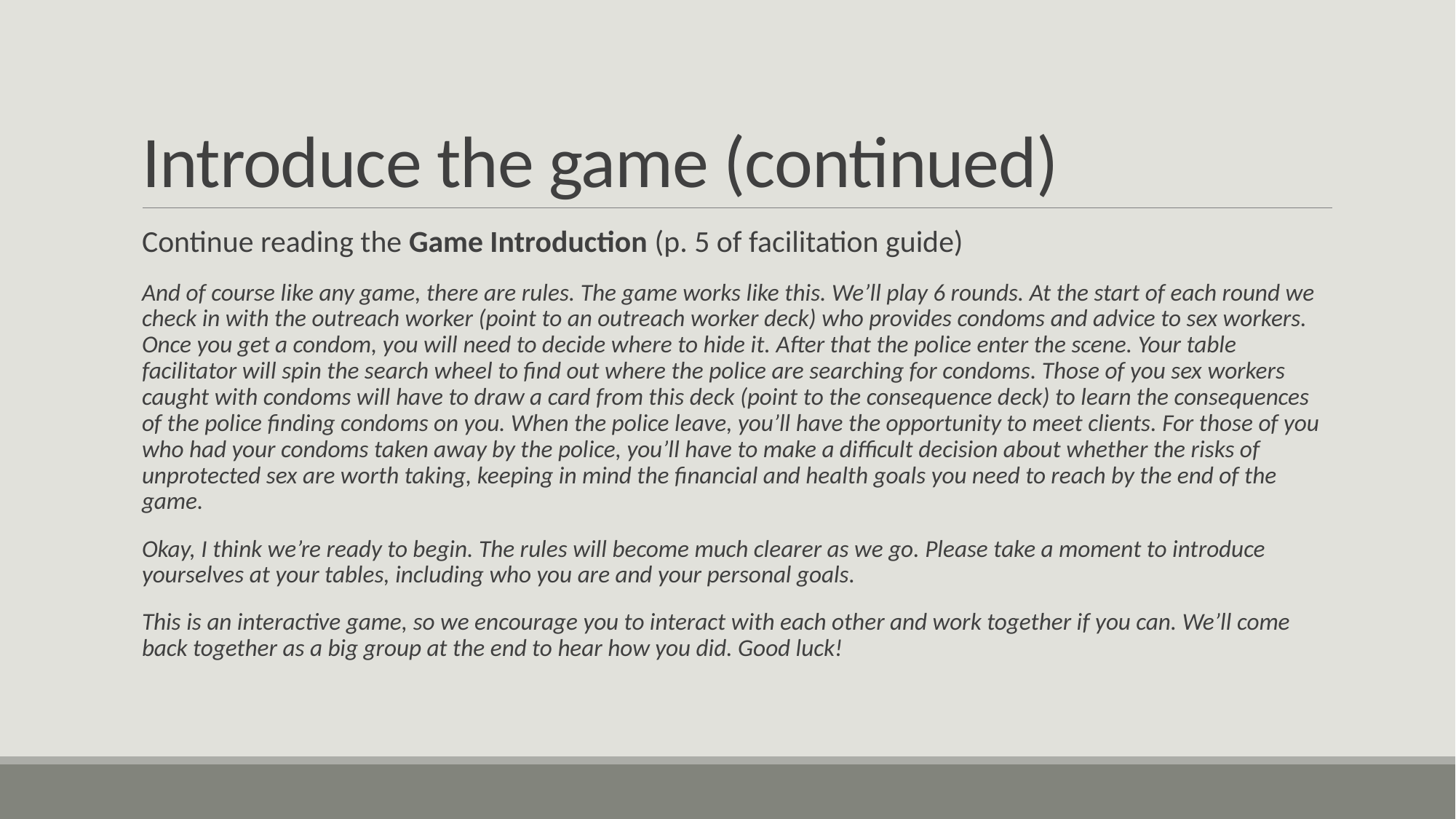

# Introduce the game (continued)
Continue reading the Game Introduction (p. 5 of facilitation guide)
And of course like any game, there are rules. The game works like this. We’ll play 6 rounds. At the start of each round we check in with the outreach worker (point to an outreach worker deck) who provides condoms and advice to sex workers. Once you get a condom, you will need to decide where to hide it. After that the police enter the scene. Your table facilitator will spin the search wheel to find out where the police are searching for condoms. Those of you sex workers caught with condoms will have to draw a card from this deck (point to the consequence deck) to learn the consequences of the police finding condoms on you. When the police leave, you’ll have the opportunity to meet clients. For those of you who had your condoms taken away by the police, you’ll have to make a difficult decision about whether the risks of unprotected sex are worth taking, keeping in mind the financial and health goals you need to reach by the end of the game.
Okay, I think we’re ready to begin. The rules will become much clearer as we go. Please take a moment to introduce yourselves at your tables, including who you are and your personal goals.
This is an interactive game, so we encourage you to interact with each other and work together if you can. We’ll come back together as a big group at the end to hear how you did. Good luck!